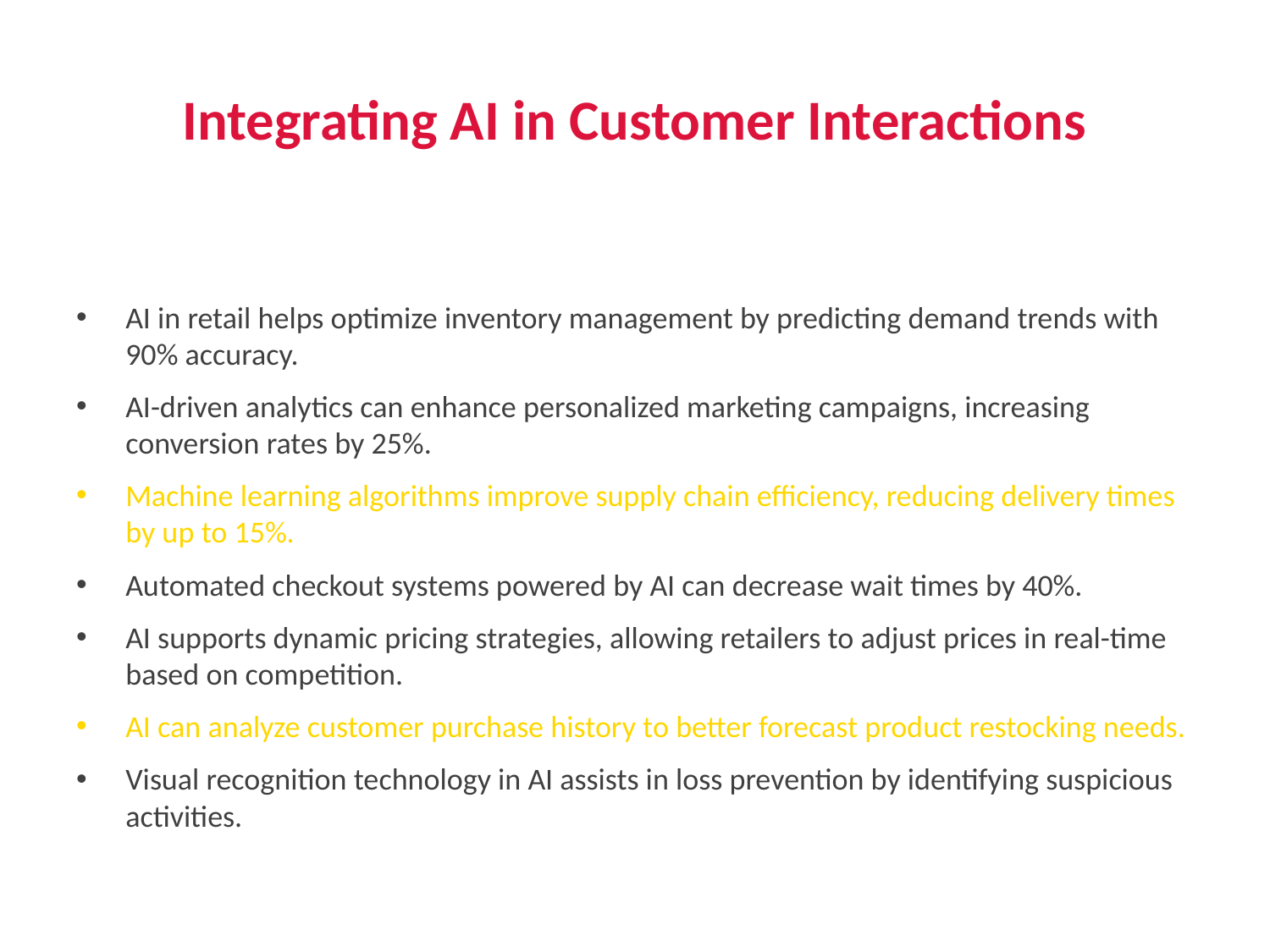

# Integrating AI in Customer Interactions

AI in retail helps optimize inventory management by predicting demand trends with 90% accuracy.
AI-driven analytics can enhance personalized marketing campaigns, increasing conversion rates by 25%.
Machine learning algorithms improve supply chain efficiency, reducing delivery times by up to 15%.
Automated checkout systems powered by AI can decrease wait times by 40%.
AI supports dynamic pricing strategies, allowing retailers to adjust prices in real-time based on competition.
AI can analyze customer purchase history to better forecast product restocking needs.
Visual recognition technology in AI assists in loss prevention by identifying suspicious activities.